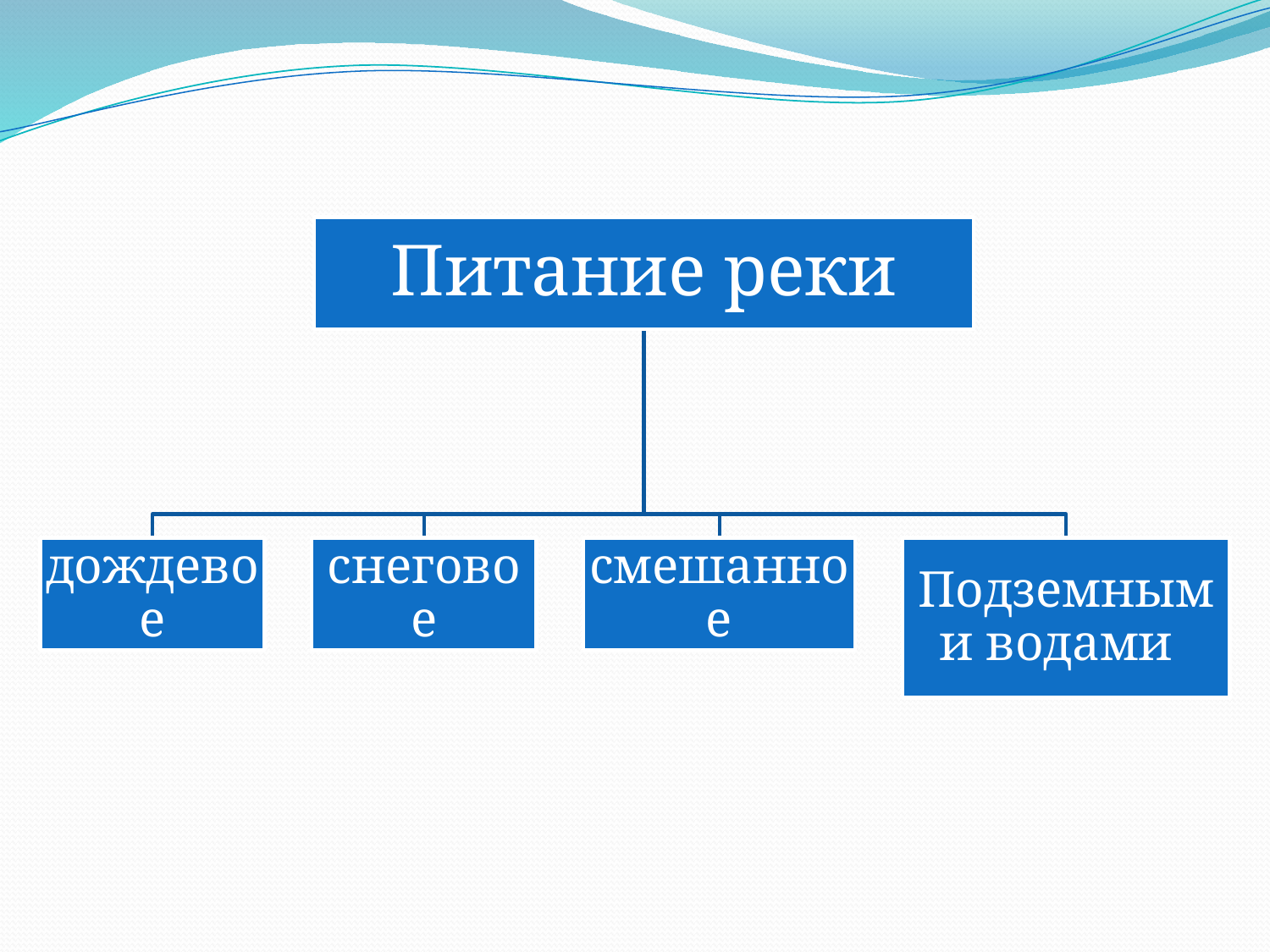

Питание реки
дождевое
снеговое
смешанное
Подземными водами